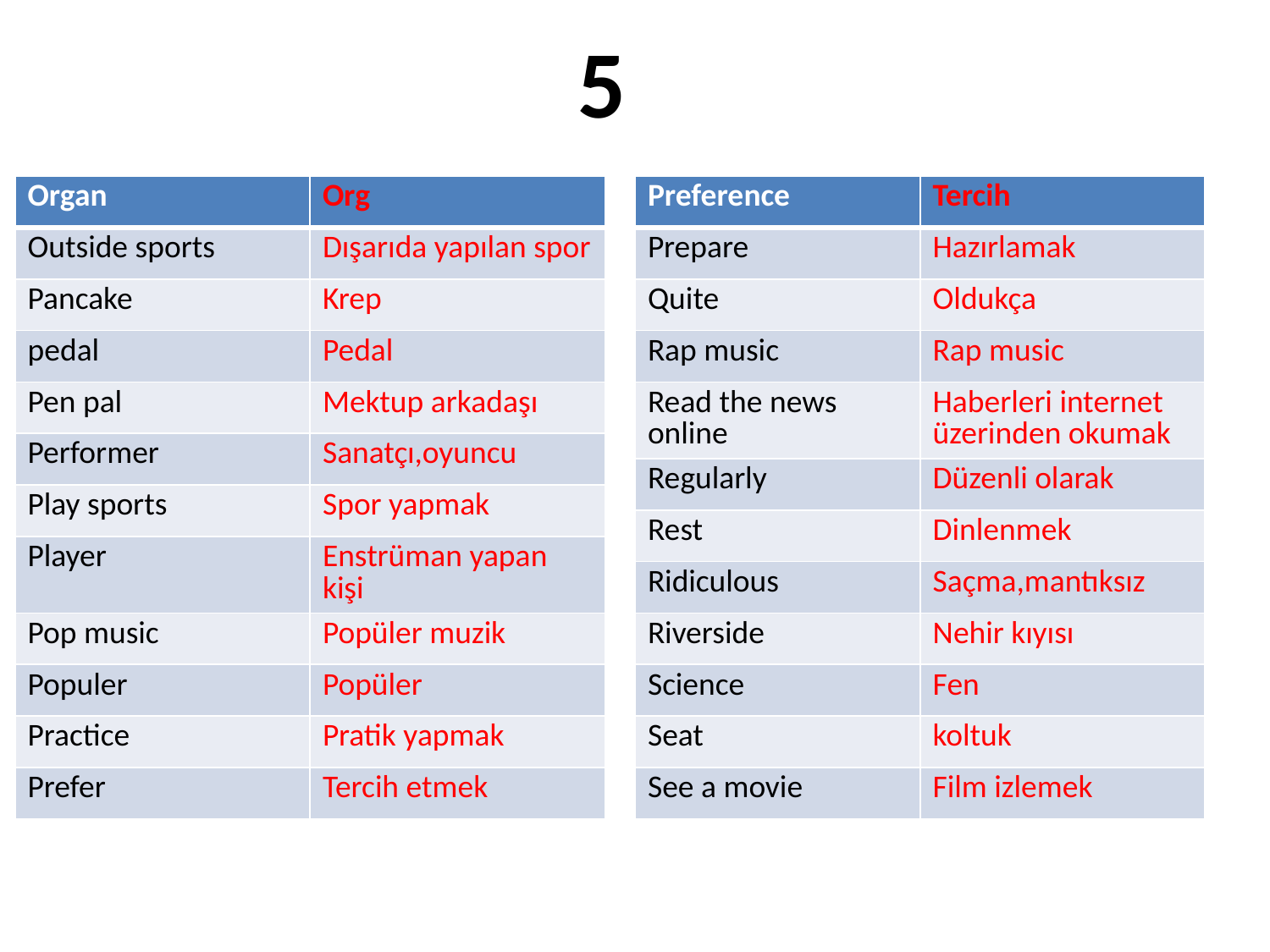

5
| Organ | Org |
| --- | --- |
| Outside sports | Dışarıda yapılan spor |
| Pancake | Krep |
| pedal | Pedal |
| Pen pal | Mektup arkadaşı |
| Performer | Sanatçı,oyuncu |
| Play sports | Spor yapmak |
| Player | Enstrüman yapan kişi |
| Pop music | Popüler muzik |
| Populer | Popüler |
| Practice | Pratik yapmak |
| Prefer | Tercih etmek |
| Preference | Tercih |
| --- | --- |
| Prepare | Hazırlamak |
| Quite | Oldukça |
| Rap music | Rap music |
| Read the news online | Haberleri internet üzerinden okumak |
| Regularly | Düzenli olarak |
| Rest | Dinlenmek |
| Ridiculous | Saçma,mantıksız |
| Riverside | Nehir kıyısı |
| Science | Fen |
| Seat | koltuk |
| See a movie | Film izlemek |